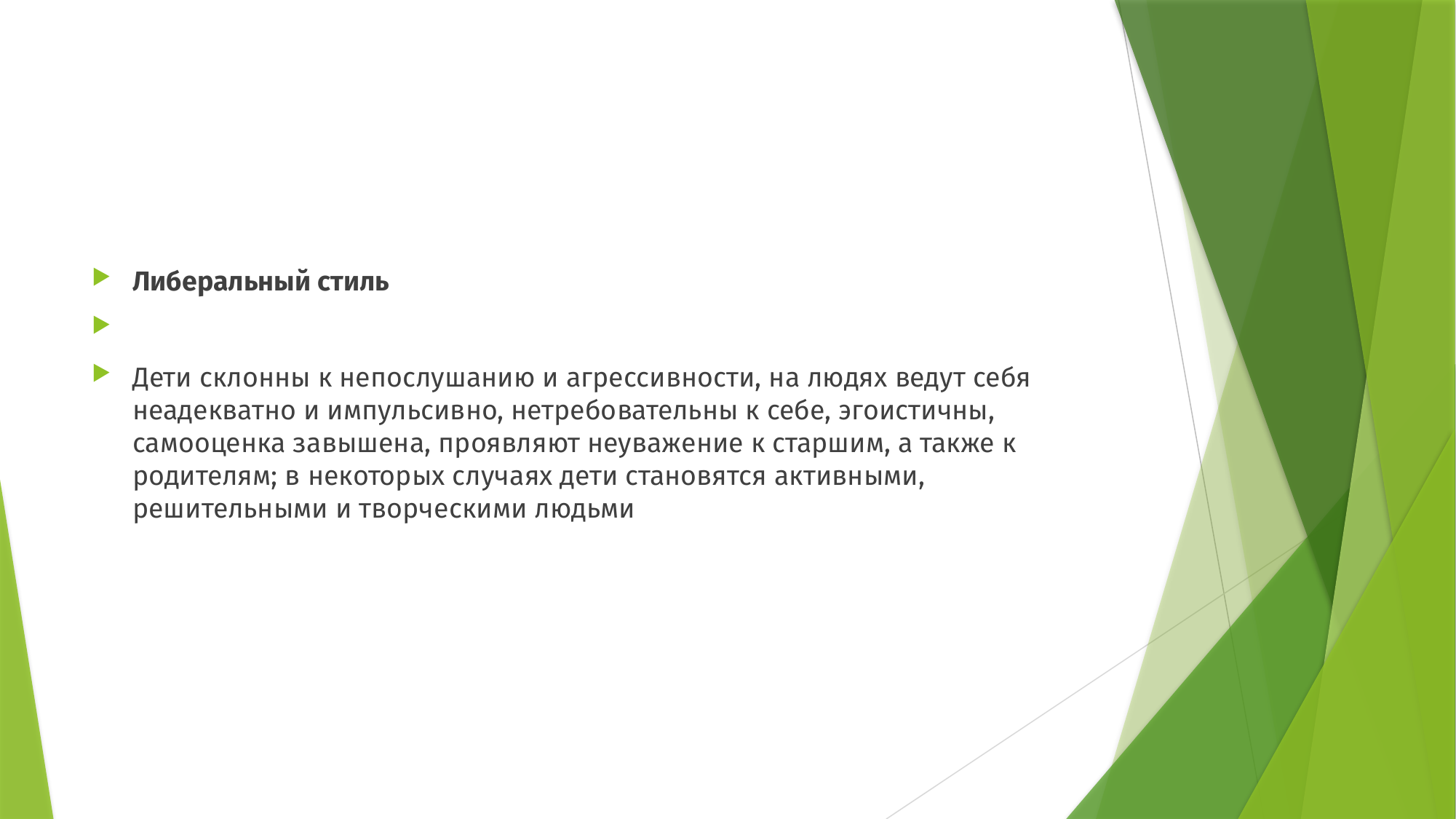

#
Либеральный стиль

Дети склонны к непослушанию и агрессивности, на людях ведут себя неадекватно и импульсивно, нетребовательны к себе, эгоистичны, самооценка завышена, проявляют неуважение к старшим, а также к родителям; в некоторых случаях дети становятся активными, решительными и творческими людьми